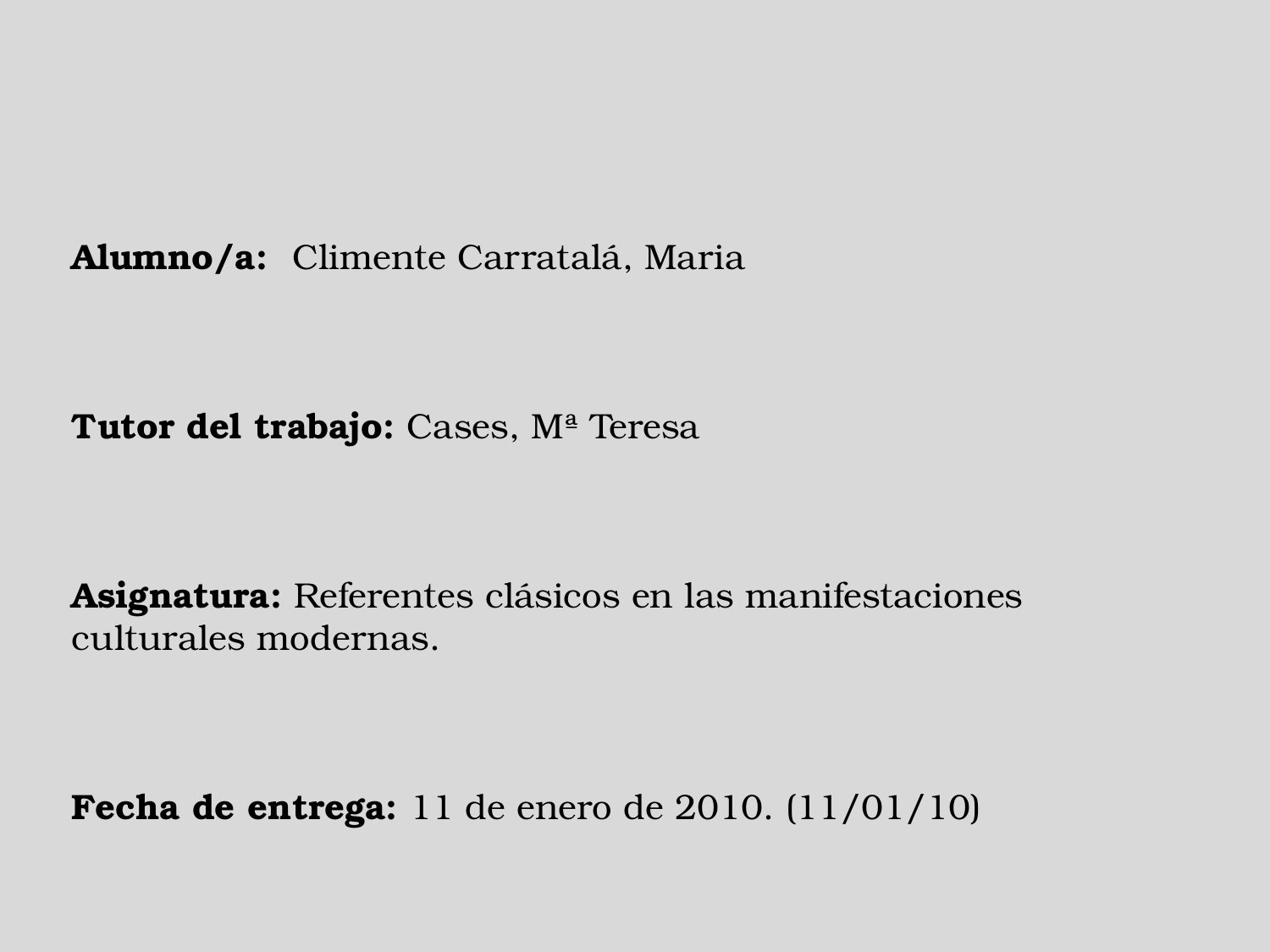

Alumno/a:  Climente Carratalá, Maria

Tutor del trabajo: Cases, Mª Teresa

Asignatura: Referentes clásicos en las manifestaciones culturales modernas.

Fecha de entrega: 11 de enero de 2010. (11/01/10)